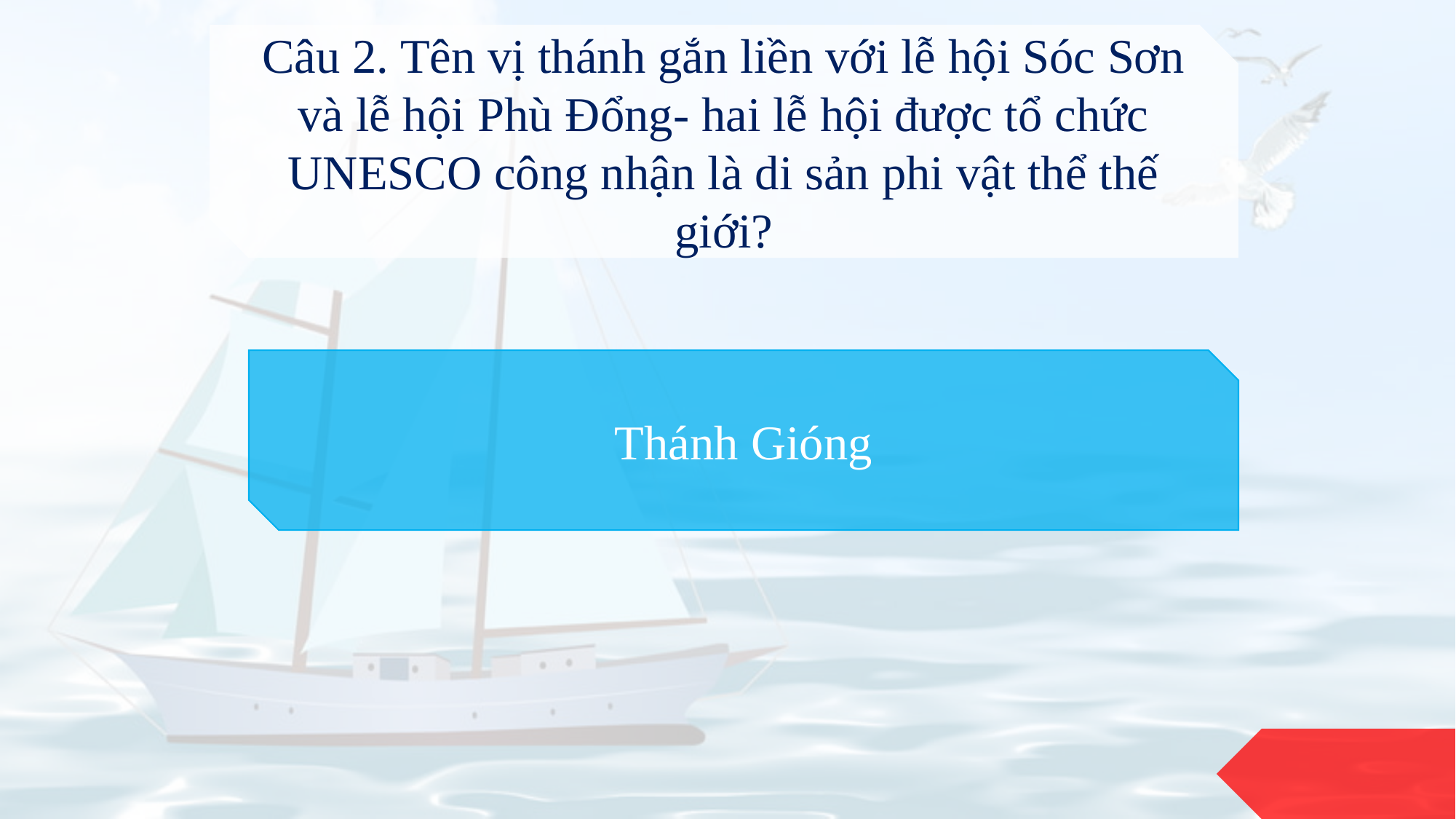

Câu 2. Tên vị thánh gắn liền với lễ hội Sóc Sơn và lễ hội Phù Đổng- hai lễ hội được tổ chức UNESCO công nhận là di sản phi vật thể thế giới?
Thánh Gióng